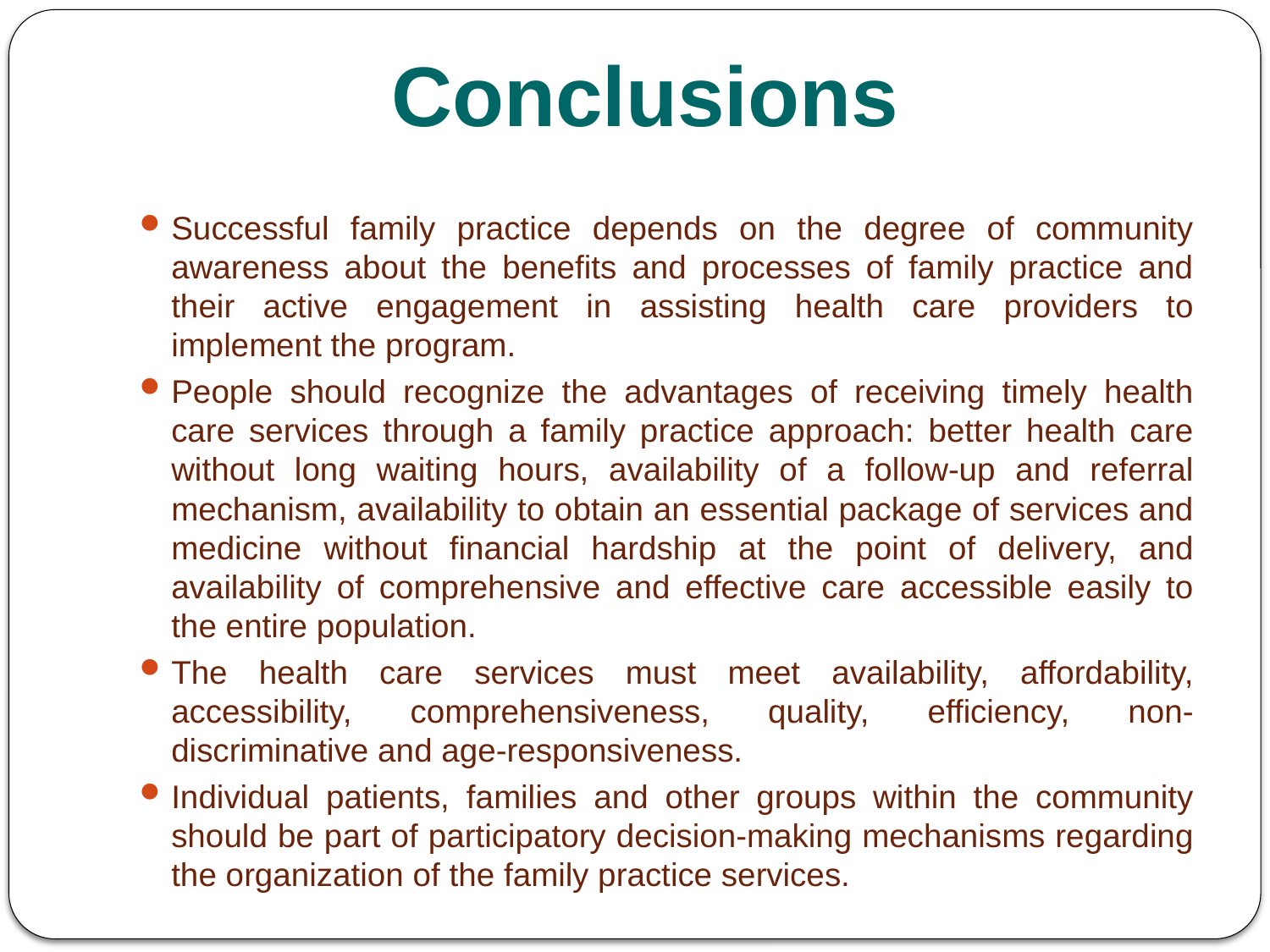

# Conclusions
Successful family practice depends on the degree of community awareness about the benefits and processes of family practice and their active engagement in assisting health care providers to implement the program.
People should recognize the advantages of receiving timely health care services through a family practice approach: better health care without long waiting hours, availability of a follow-up and referral mechanism, availability to obtain an essential package of services and medicine without financial hardship at the point of delivery, and availability of comprehensive and effective care accessible easily to the entire population.
The health care services must meet availability, affordability, accessibility, comprehensiveness, quality, efficiency, non-discriminative and age-responsiveness.
Individual patients, families and other groups within the community should be part of participatory decision-making mechanisms regarding the organization of the family practice services.